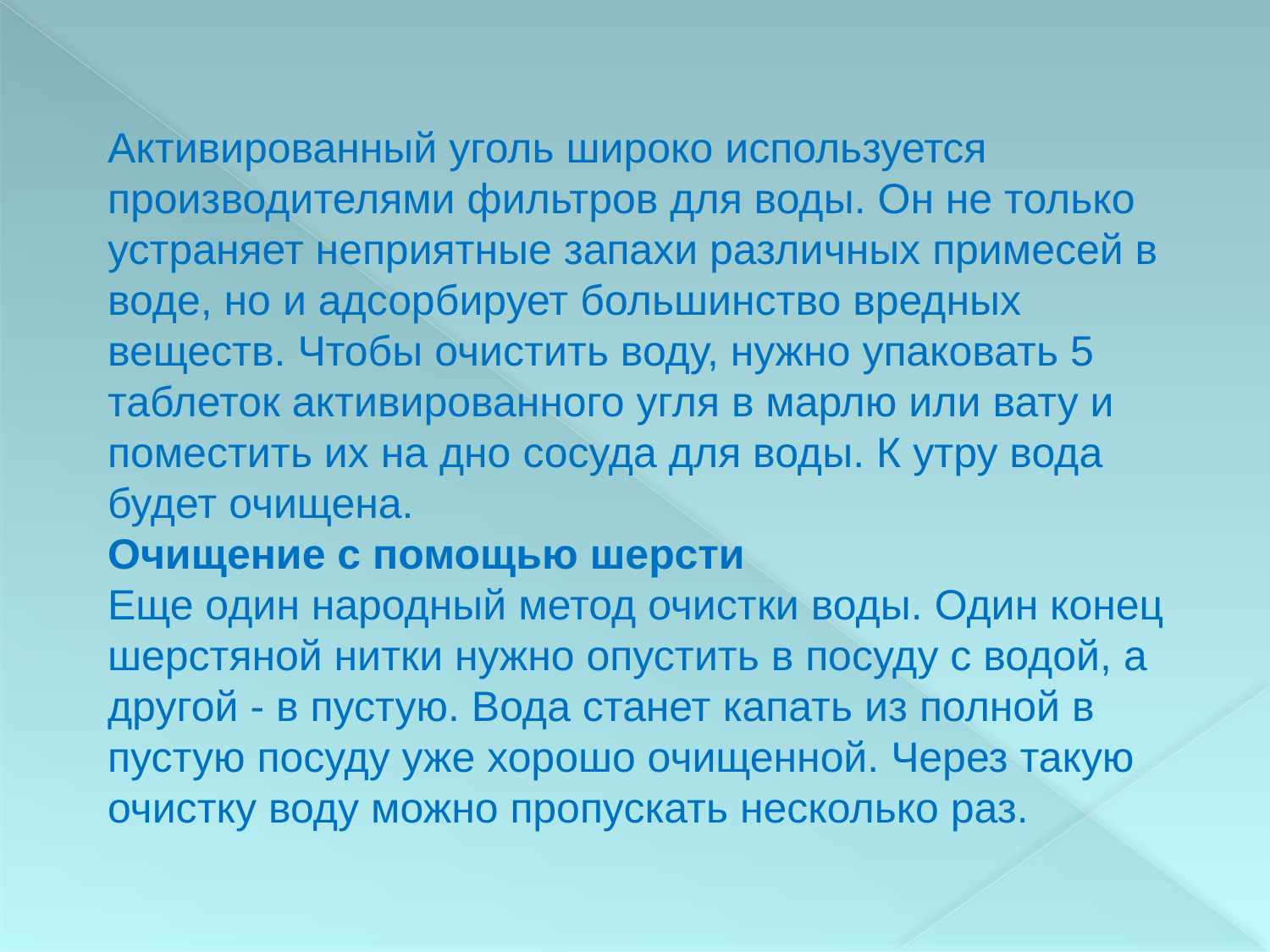

Активированный уголь широко используется производителями фильтров для воды. Он не только устраняет неприятные запахи различных примесей в воде, но и адсорбирует большинство вредных веществ. Чтобы очистить воду, нужно упаковать 5 таблеток активированного угля в марлю или вату и поместить их на дно сосуда для воды. К утру вода будет очищена.
Очищение с помощью шерсти
Еще один народный метод очистки воды. Один конец шерстяной нитки нужно опустить в посуду с водой, а другой - в пустую. Вода станет капать из полной в пустую посуду уже хорошо очищенной. Через такую очистку воду можно пропускать несколько раз.